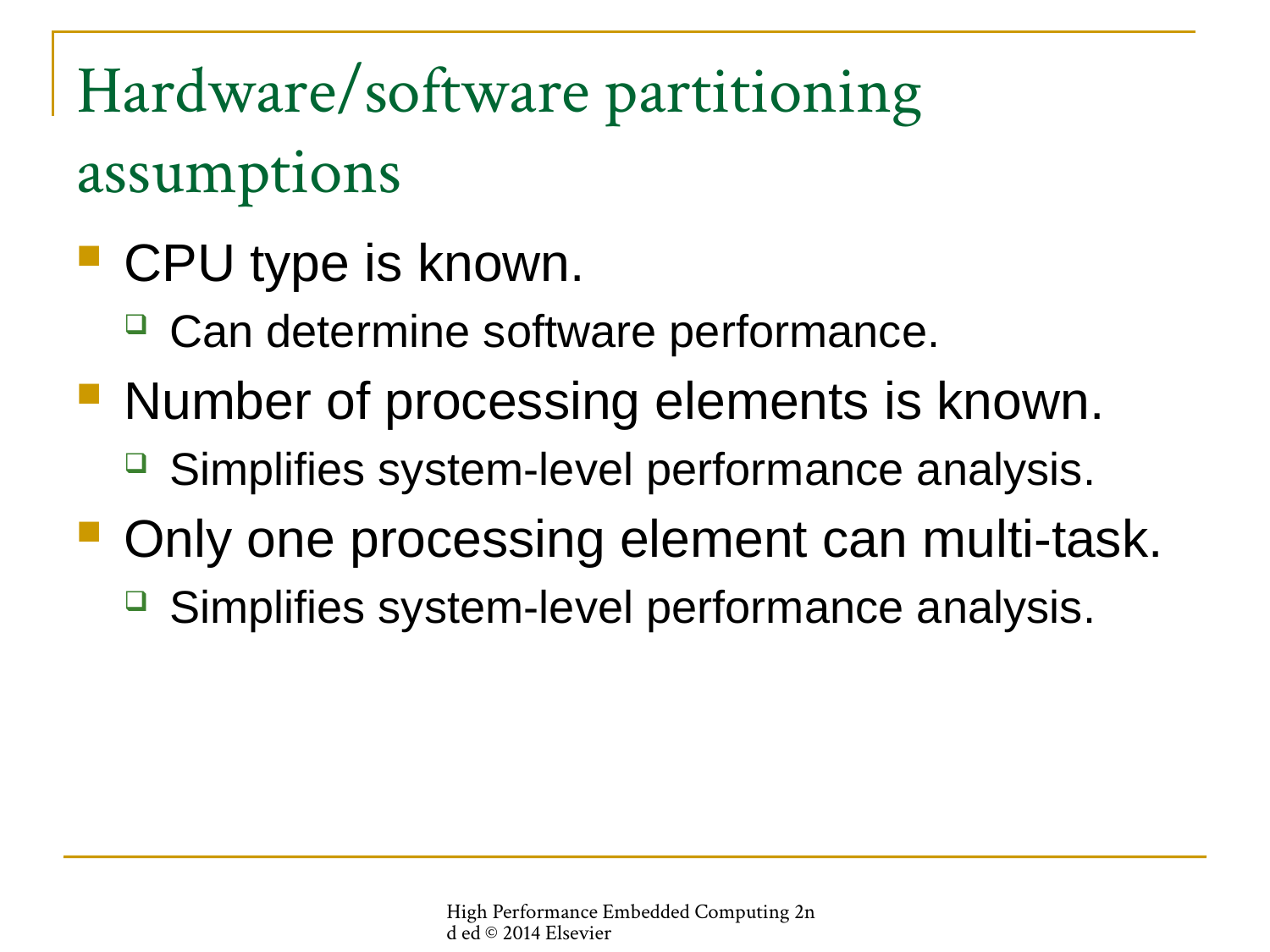

# Hardware/software partitioning assumptions
CPU type is known.
Can determine software performance.
Number of processing elements is known.
Simplifies system-level performance analysis.
Only one processing element can multi-task.
Simplifies system-level performance analysis.
High Performance Embedded Computing 2nd ed © 2014 Elsevier